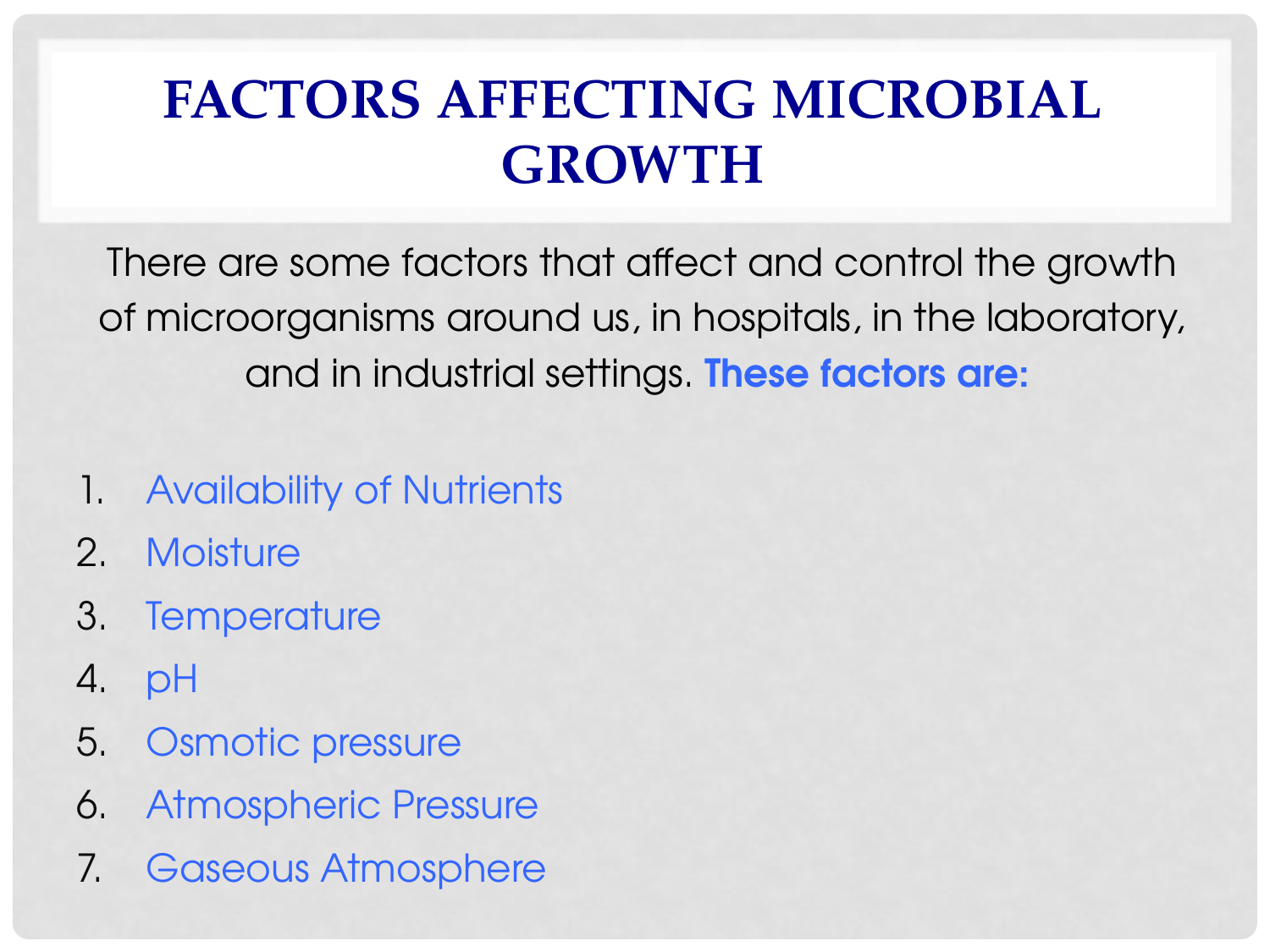

# Factors Affecting Microbial Growth
There are some factors that affect and control the growth of microorganisms around us, in hospitals, in the laboratory, and in industrial settings. These factors are:

Availability of Nutrients
Moisture
Temperature
pH
Osmotic pressure
Atmospheric Pressure
Gaseous Atmosphere